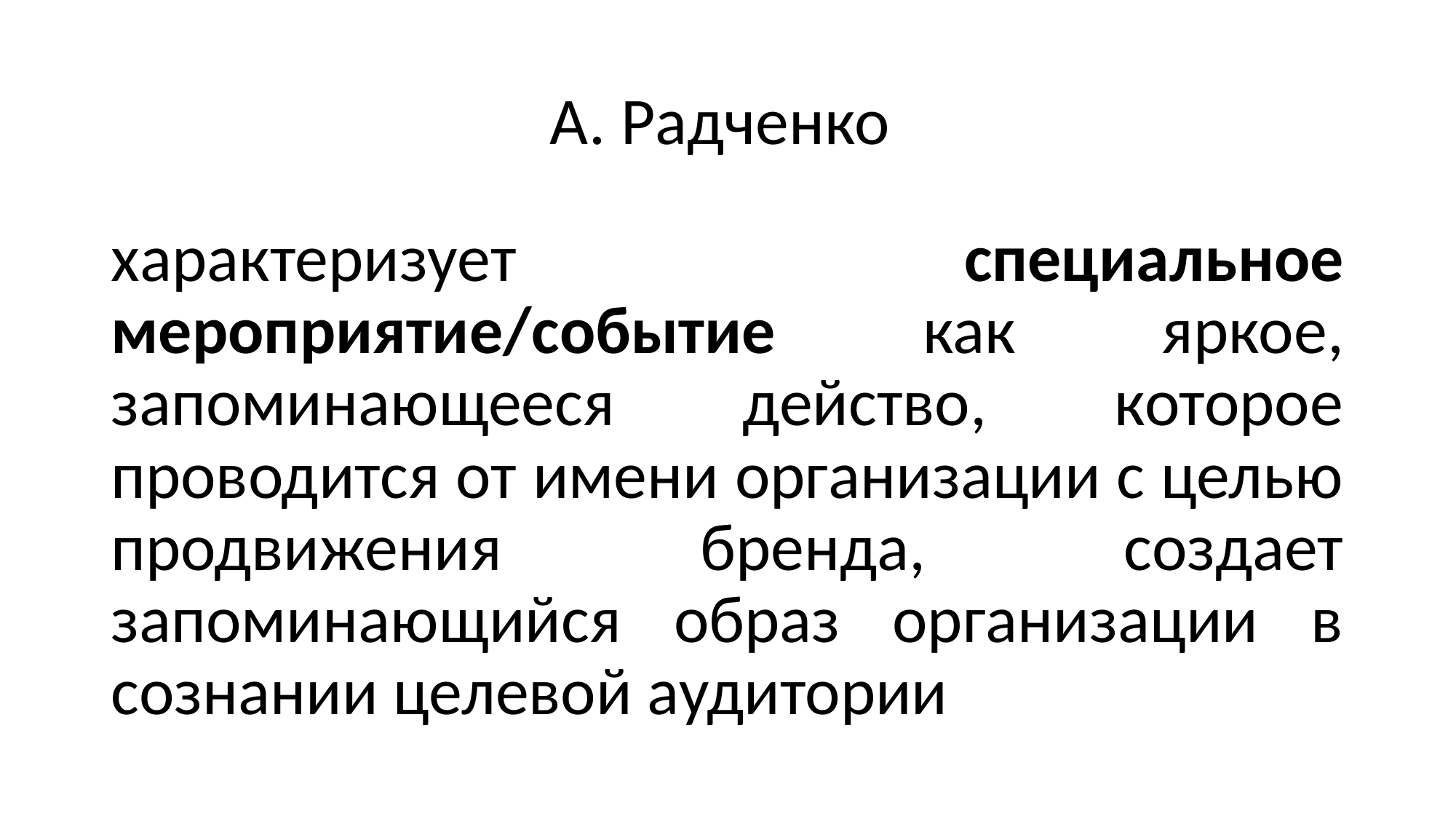

# А. Радченко
характеризует специальное мероприятие/событие как яркое, запоминающееся действо, которое проводится от имени организации с целью продвижения бренда, создает запоминающийся образ организации в сознании целевой аудитории